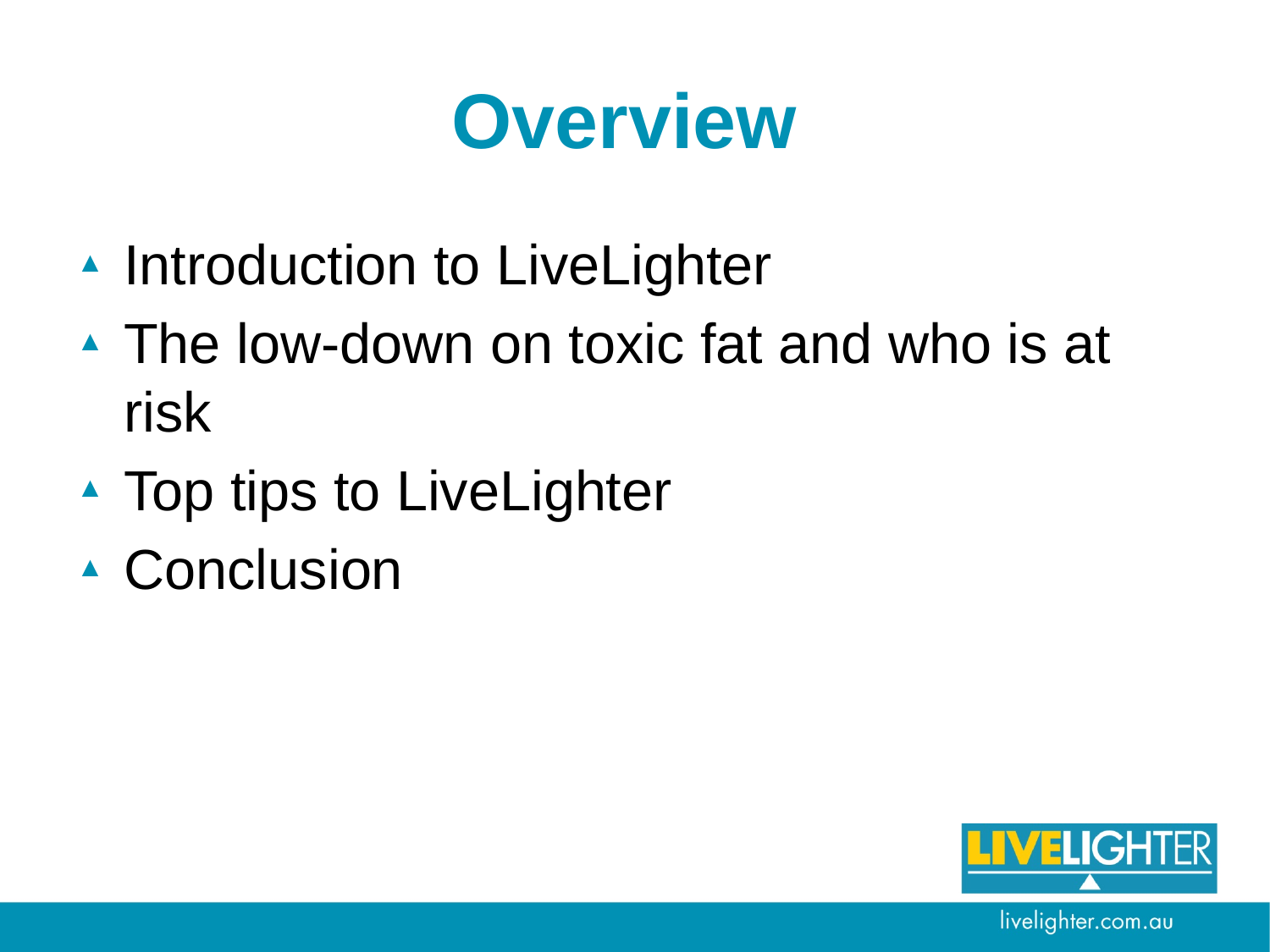

# Overview
Introduction to LiveLighter
The low-down on toxic fat and who is at risk
Top tips to LiveLighter
Conclusion